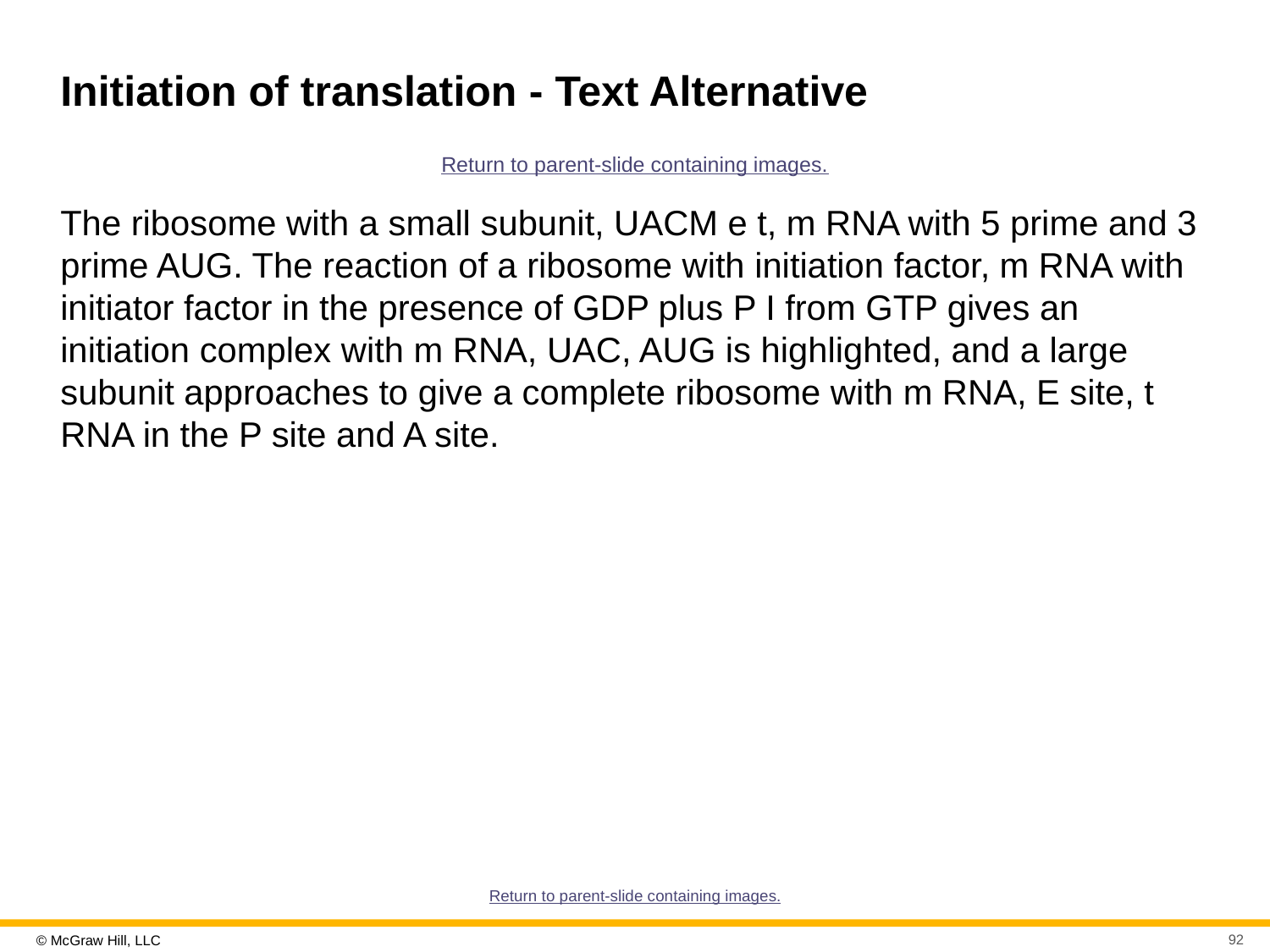

# Initiation of translation - Text Alternative
Return to parent-slide containing images.
The ribosome with a small subunit, UACM e t, m RNA with 5 prime and 3 prime AUG. The reaction of a ribosome with initiation factor, m RNA with initiator factor in the presence of GDP plus P I from GTP gives an initiation complex with m RNA, UAC, AUG is highlighted, and a large subunit approaches to give a complete ribosome with m RNA, E site, t RNA in the P site and A site.
Return to parent-slide containing images.
92